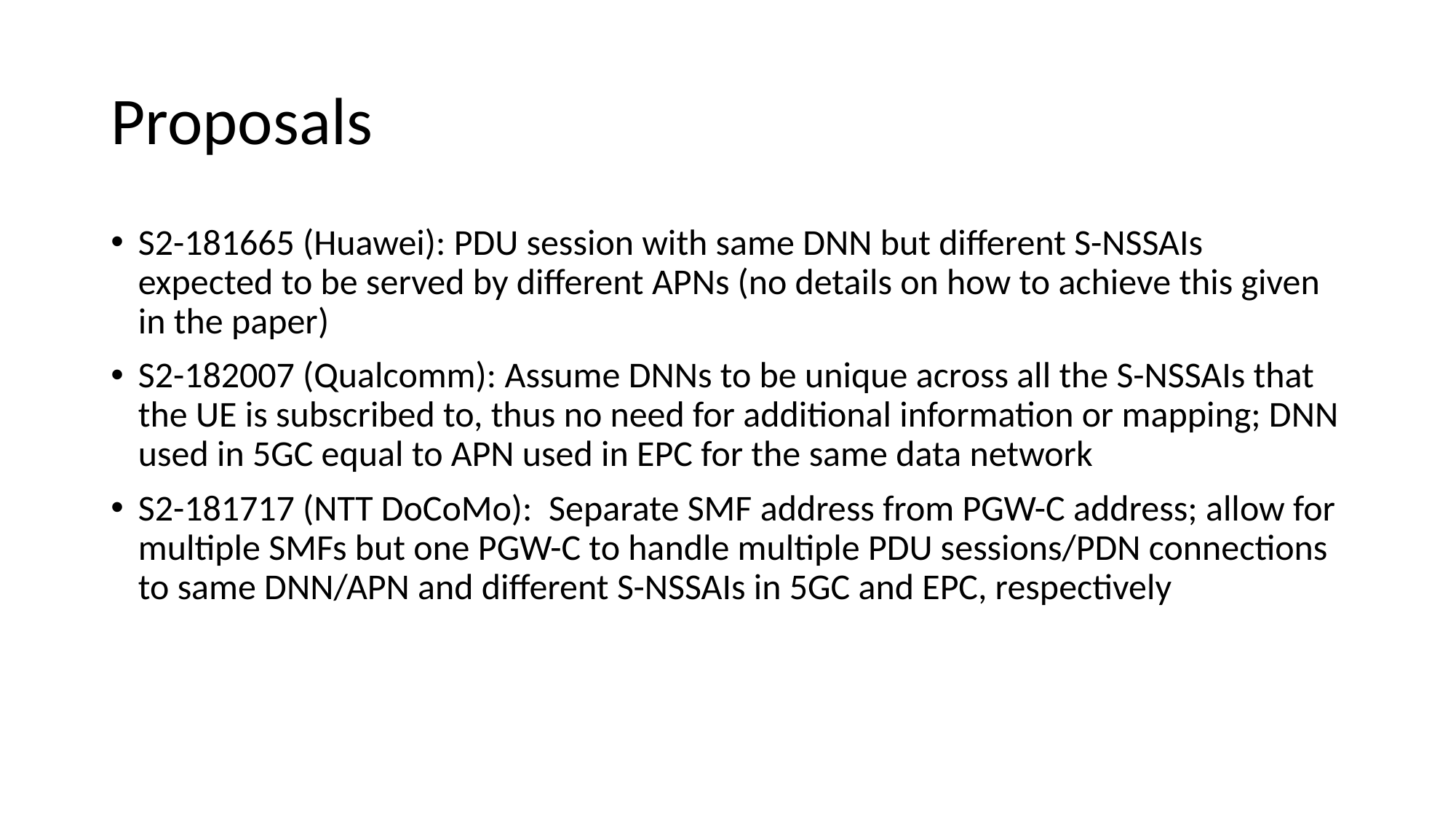

# Proposals
S2-181665 (Huawei): PDU session with same DNN but different S-NSSAIs expected to be served by different APNs (no details on how to achieve this given in the paper)
S2-182007 (Qualcomm): Assume DNNs to be unique across all the S-NSSAIs that the UE is subscribed to, thus no need for additional information or mapping; DNN used in 5GC equal to APN used in EPC for the same data network
S2-181717 (NTT DoCoMo):  Separate SMF address from PGW-C address; allow for multiple SMFs but one PGW-C to handle multiple PDU sessions/PDN connections to same DNN/APN and different S-NSSAIs in 5GC and EPC, respectively